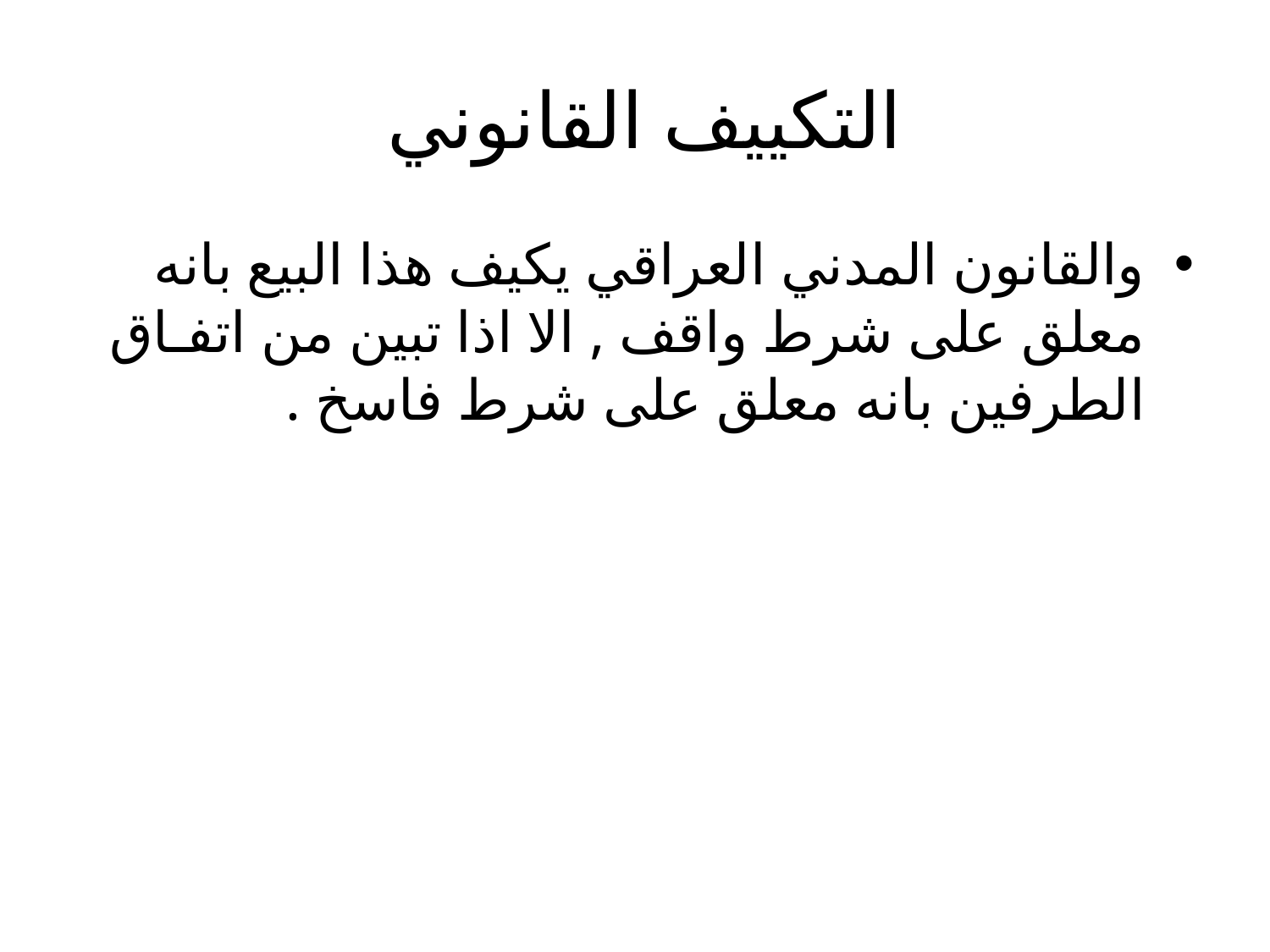

# التكييف القانوني
والقانون المدني العراقي يكيف هذا البيع بانه معلق على شرط واقف , الا اذا تبين من اتفـاق الطرفين بانه معلق على شرط فاسخ .